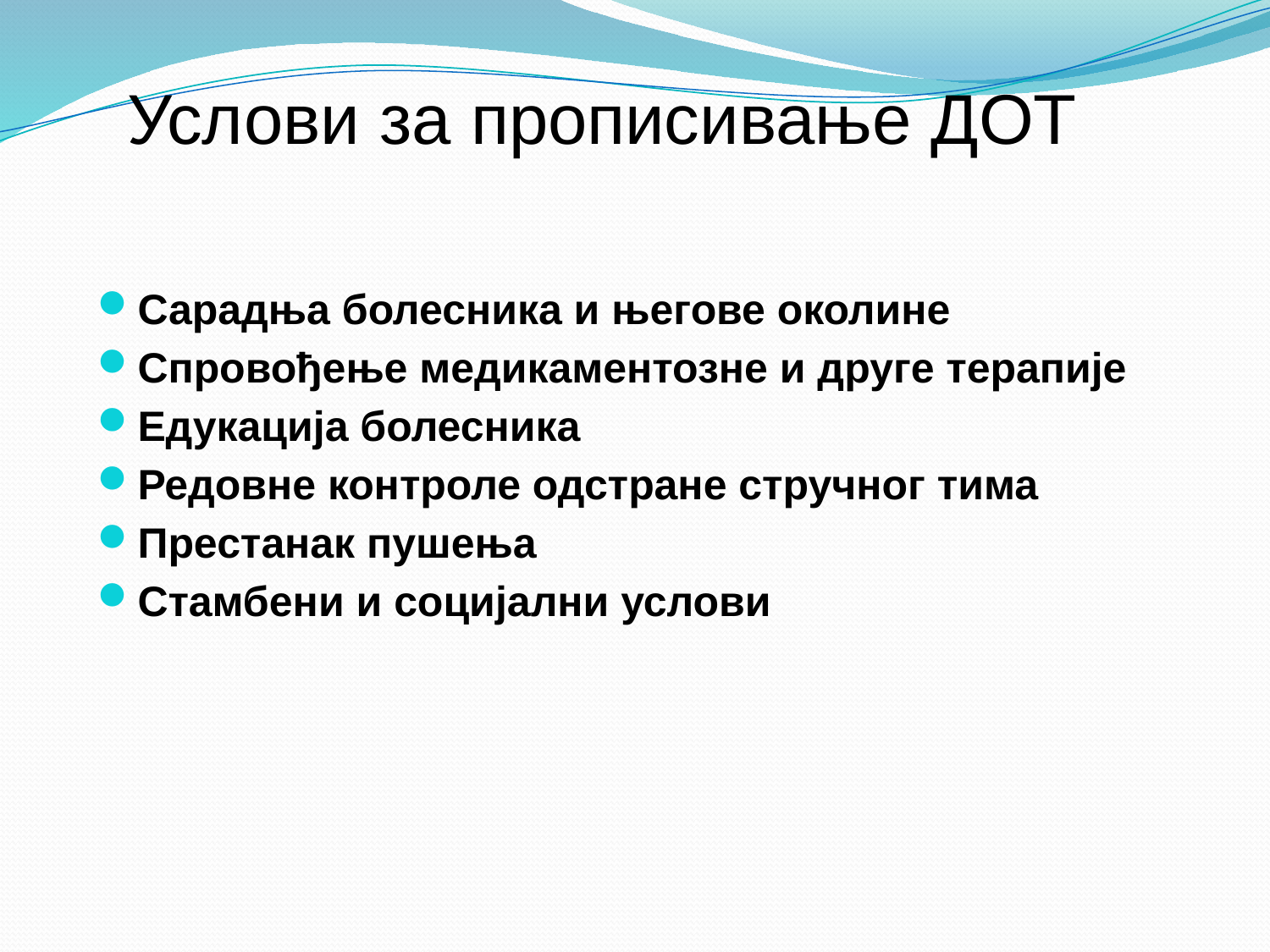

# Услови за прописивање ДОТ
Сарадња болесника и његове околине
Спровођење медикаментозне и друге терапије
Едукација болесника
Редовне контроле одстране стручног тима
Престанак пушења
Стамбени и социјални услови